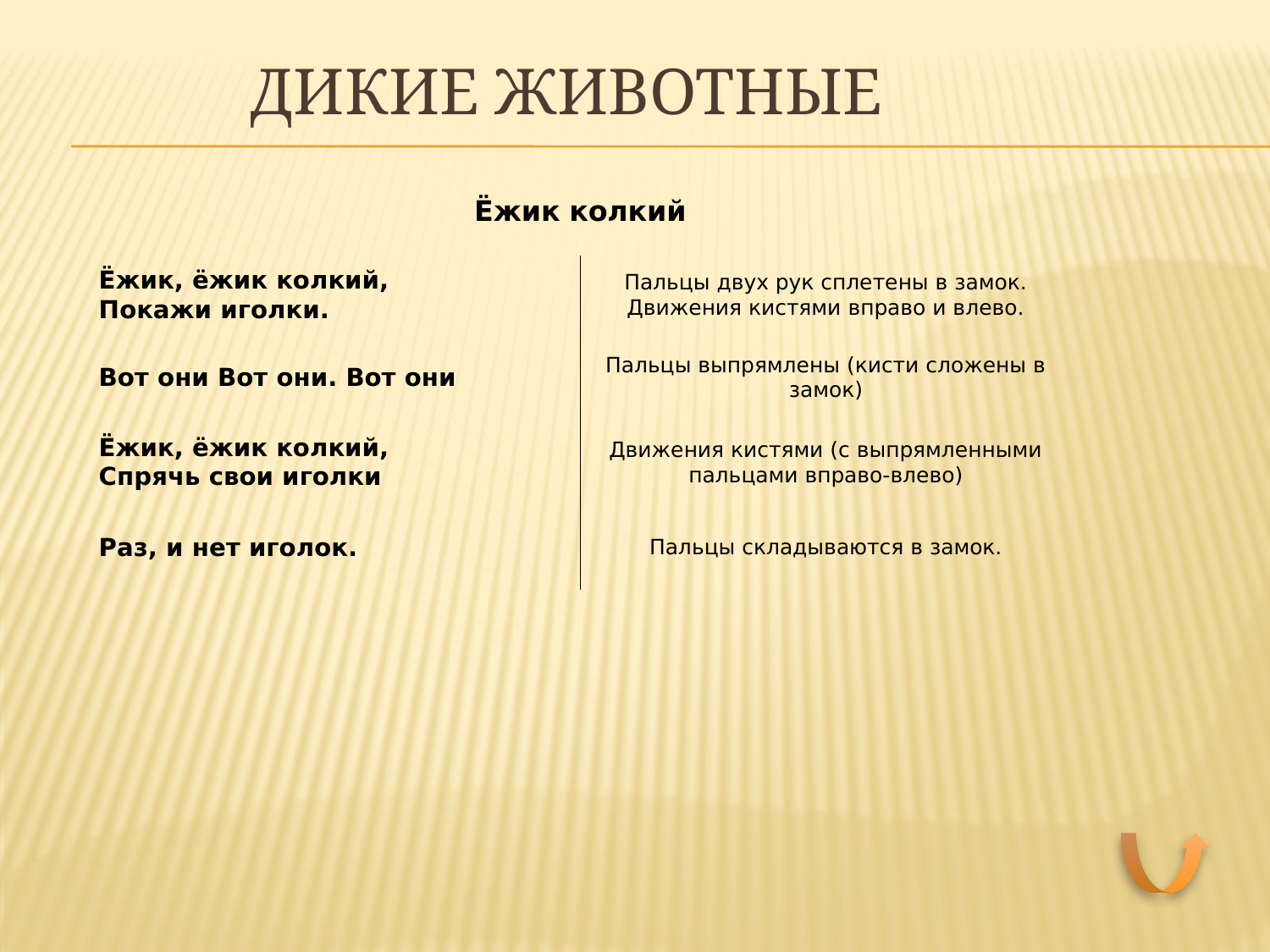

# Дикие животные
| Ёжик колкий |  |
| --- | --- |
| Ёжик, ёжик колкий, Покажи иголки. | Пальцы двух рук сплетены в замок. Движения кистями вправо и влево. |
| Вот они Вот они. Вот они | Пальцы выпрямлены (кисти сложены в замок) |
| Ёжик, ёжик колкий, Спрячь свои иголки | Движения кистями (с выпрямленными пальцами вправо-влево) |
| Раз, и нет иголок. | Пальцы складываются в замок. |